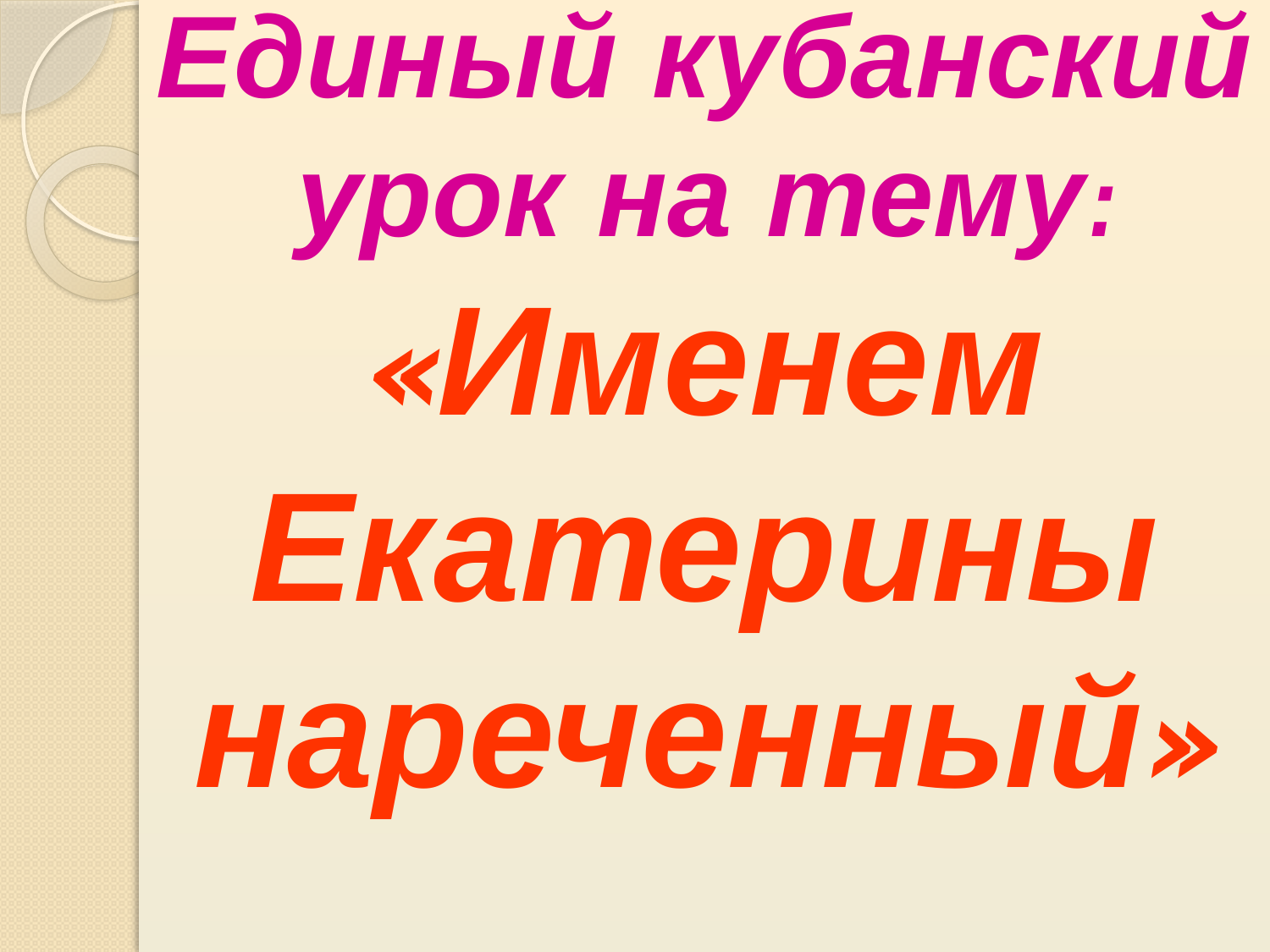

# Единый кубанский урок на тему: «Именем Екатерины нареченный»